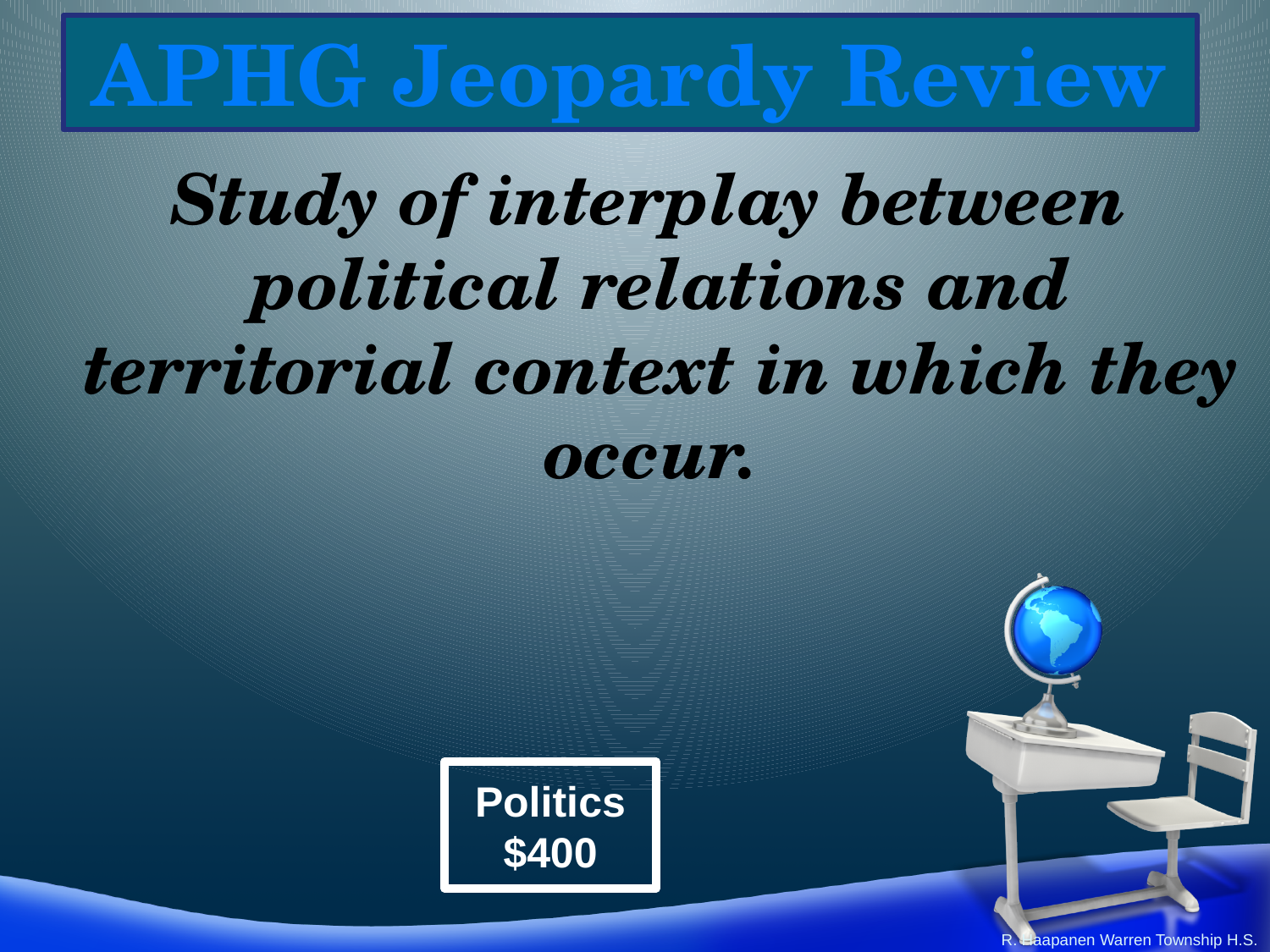

Study of interplay between political relations and territorial context in which they occur.
Politics
$400
R. Haapanen Warren Township H.S.